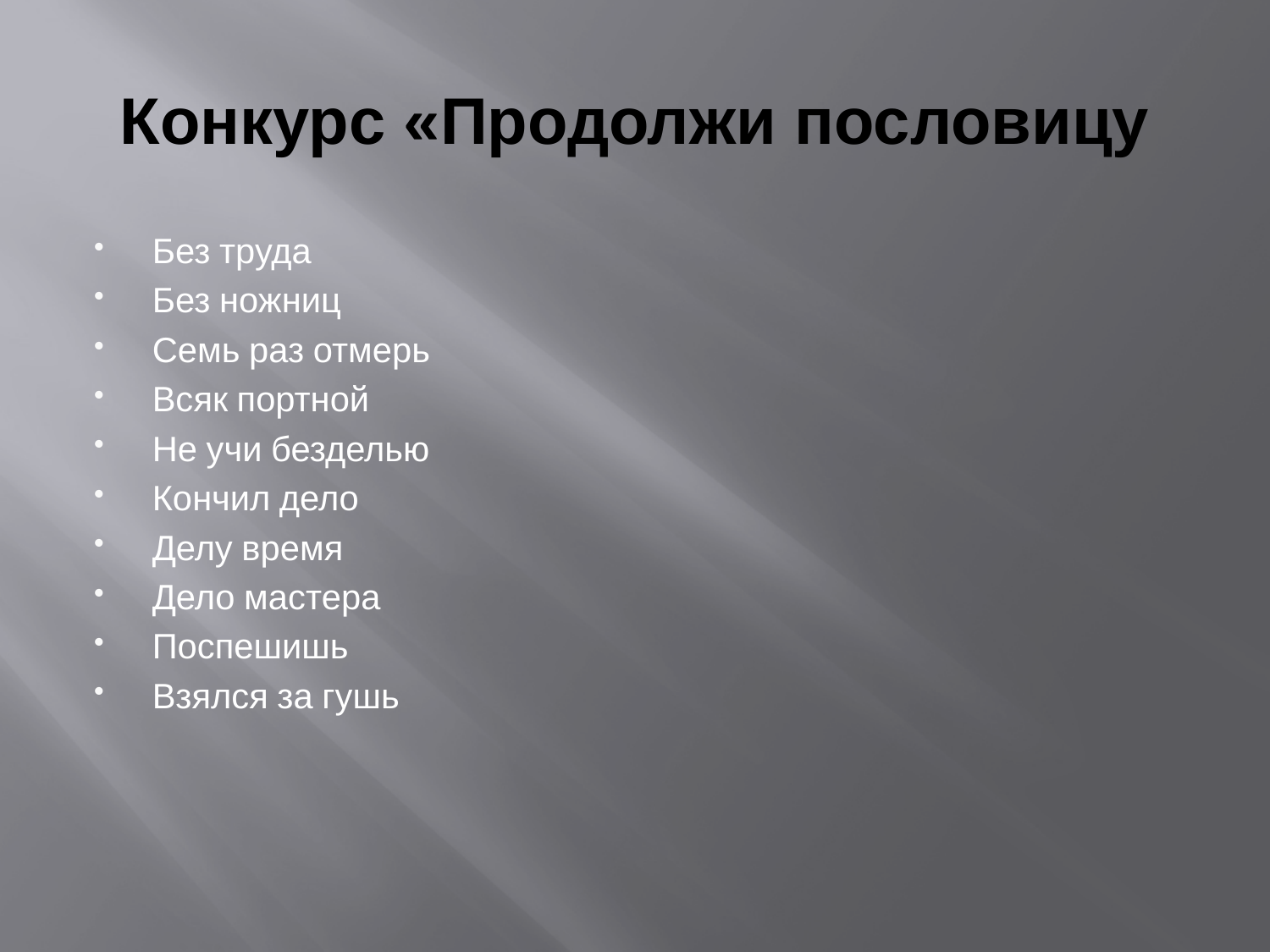

# Конкурс «Продолжи пословицу
Без труда
Без ножниц
Семь раз отмерь
Всяк портной
Не учи безделью
Кончил дело
Делу время
Дело мастера
Поспешишь
Взялся за гушь